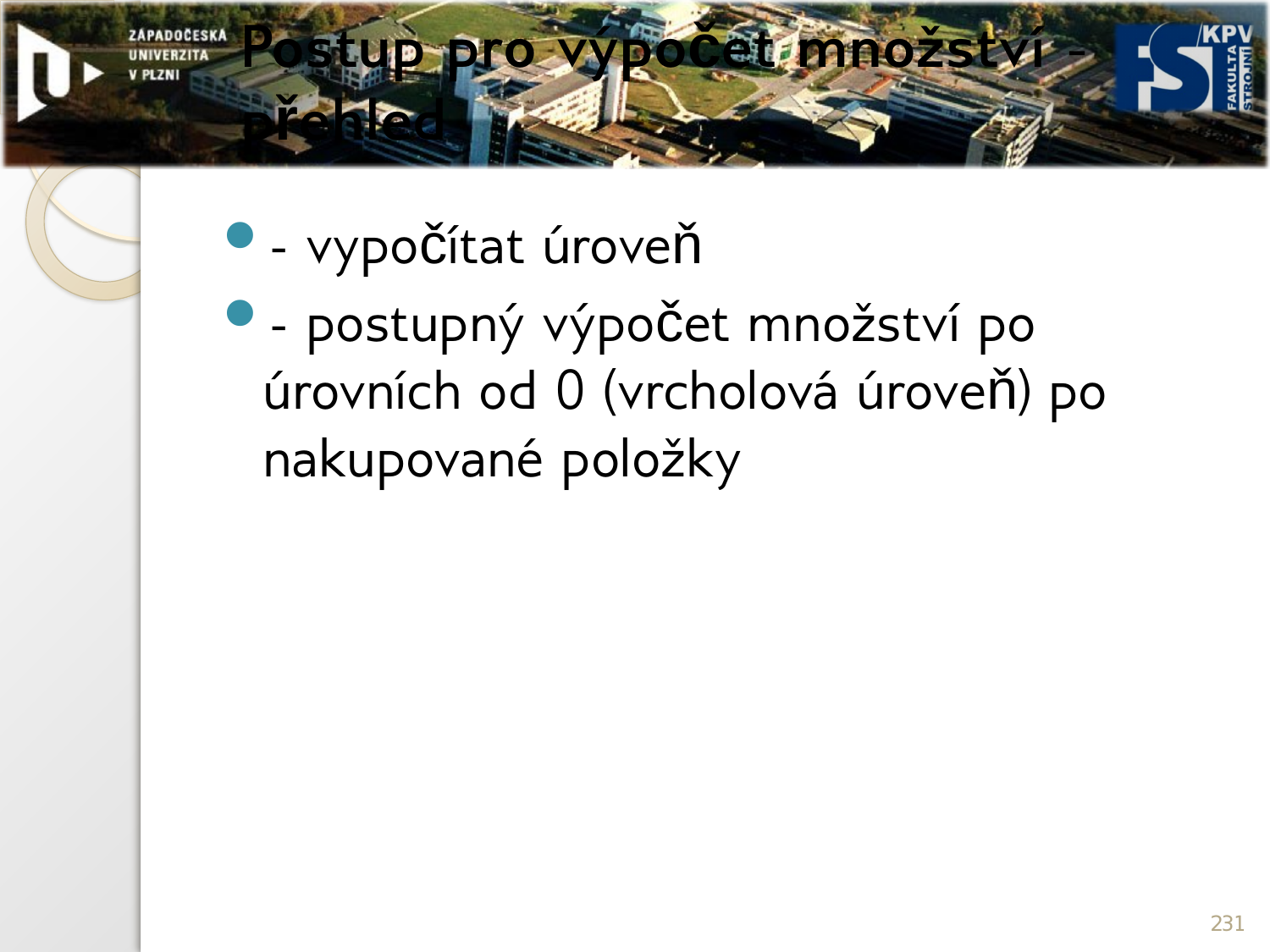

# Postup pro výpočet množství - přehled
- vypočítat úroveň
- postupný výpočet množství po úrovních od 0 (vrcholová úroveň) po nakupované položky
231